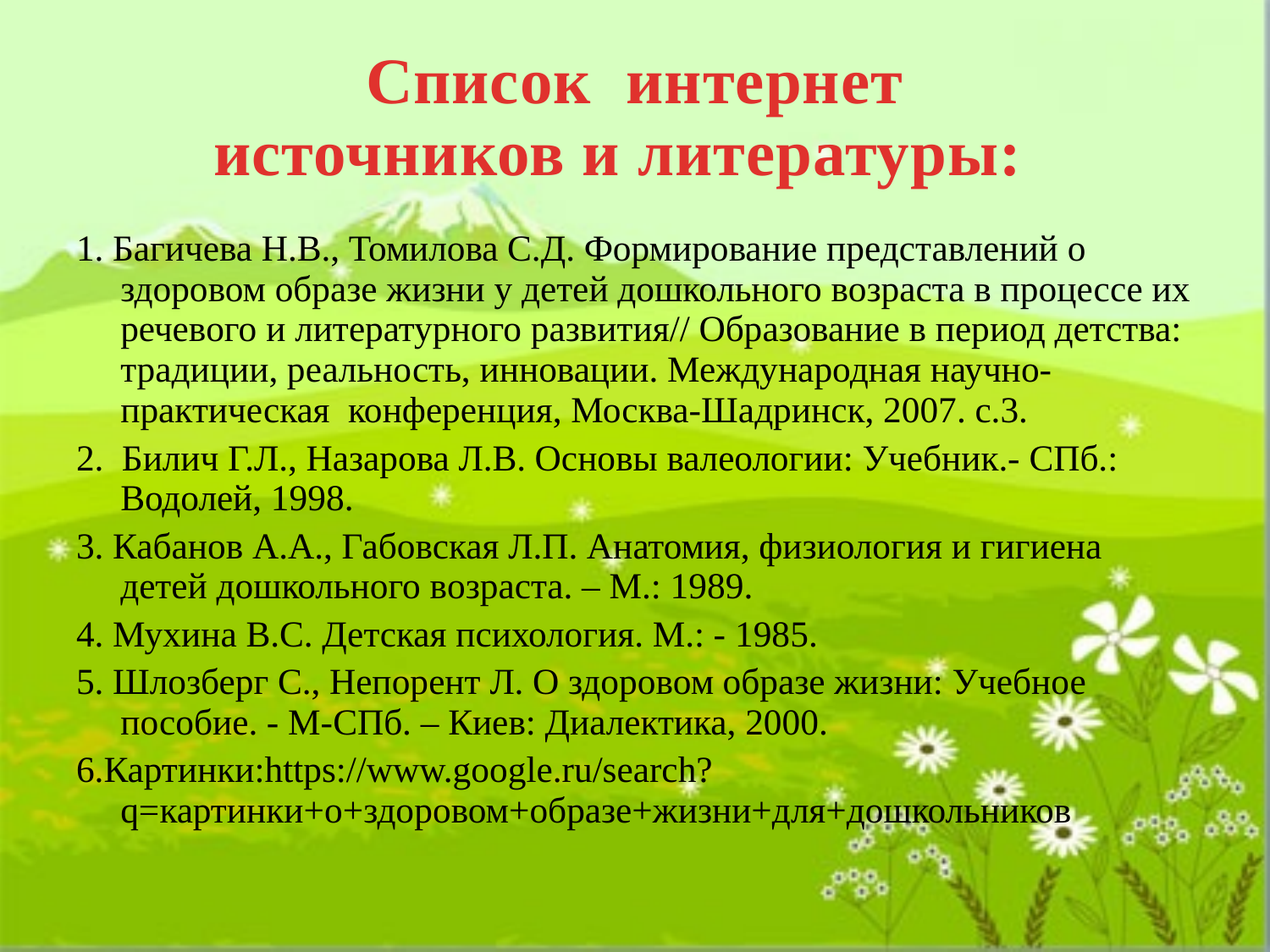

# Список  интернет источников и литературы:
1. Багичева Н.В., Томилова С.Д. Формирование представлений о здоровом образе жизни у детей дошкольного возраста в процессе их речевого и литературного развития// Образование в период детства: традиции, реальность, инновации. Международная научно-практическая  конференция, Москва-Шадринск, 2007. с.3.
2.  Билич Г.Л., Назарова Л.В. Основы валеологии: Учебник.- СПб.: Водолей, 1998.
3. Кабанов А.А., Габовская Л.П. Анатомия, физиология и гигиена детей дошкольного возраста. – М.: 1989.
4. Мухина В.С. Детская психология. М.: - 1985.
5. Шлозберг С., Непорент Л. О здоровом образе жизни: Учебное пособие. - М-СПб. – Киев: Диалектика, 2000.
6.Картинки:https://www.google.ru/search?q=картинки+о+здоровом+образе+жизни+для+дошкольников